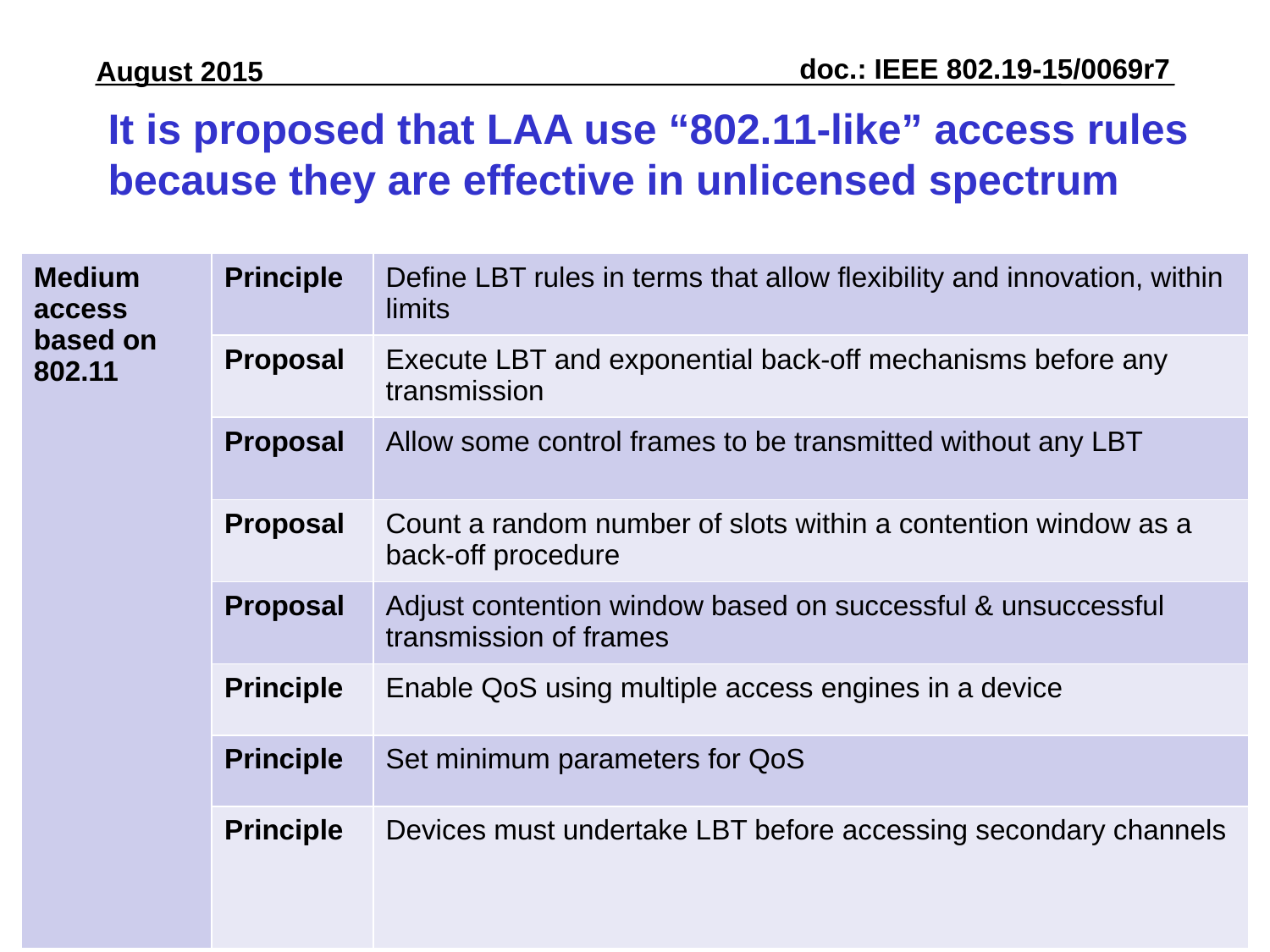

# It is proposed that LAA use “802.11-like” access rules because they are effective in unlicensed spectrum
| Medium access based on 802.11 | Principle | Define LBT rules in terms that allow flexibility and innovation, within limits |
| --- | --- | --- |
|  | Proposal | Execute LBT and exponential back-off mechanisms before any transmission |
|  | Proposal | Allow some control frames to be transmitted without any LBT |
|  | Proposal | Count a random number of slots within a contention window as a back-off procedure |
|  | Proposal | Adjust contention window based on successful & unsuccessful transmission of frames |
|  | Principle | Enable QoS using multiple access engines in a device |
|  | Principle | Set minimum parameters for QoS |
|  | Principle | Devices must undertake LBT before accessing secondary channels |
Slide 22
IEEE 802